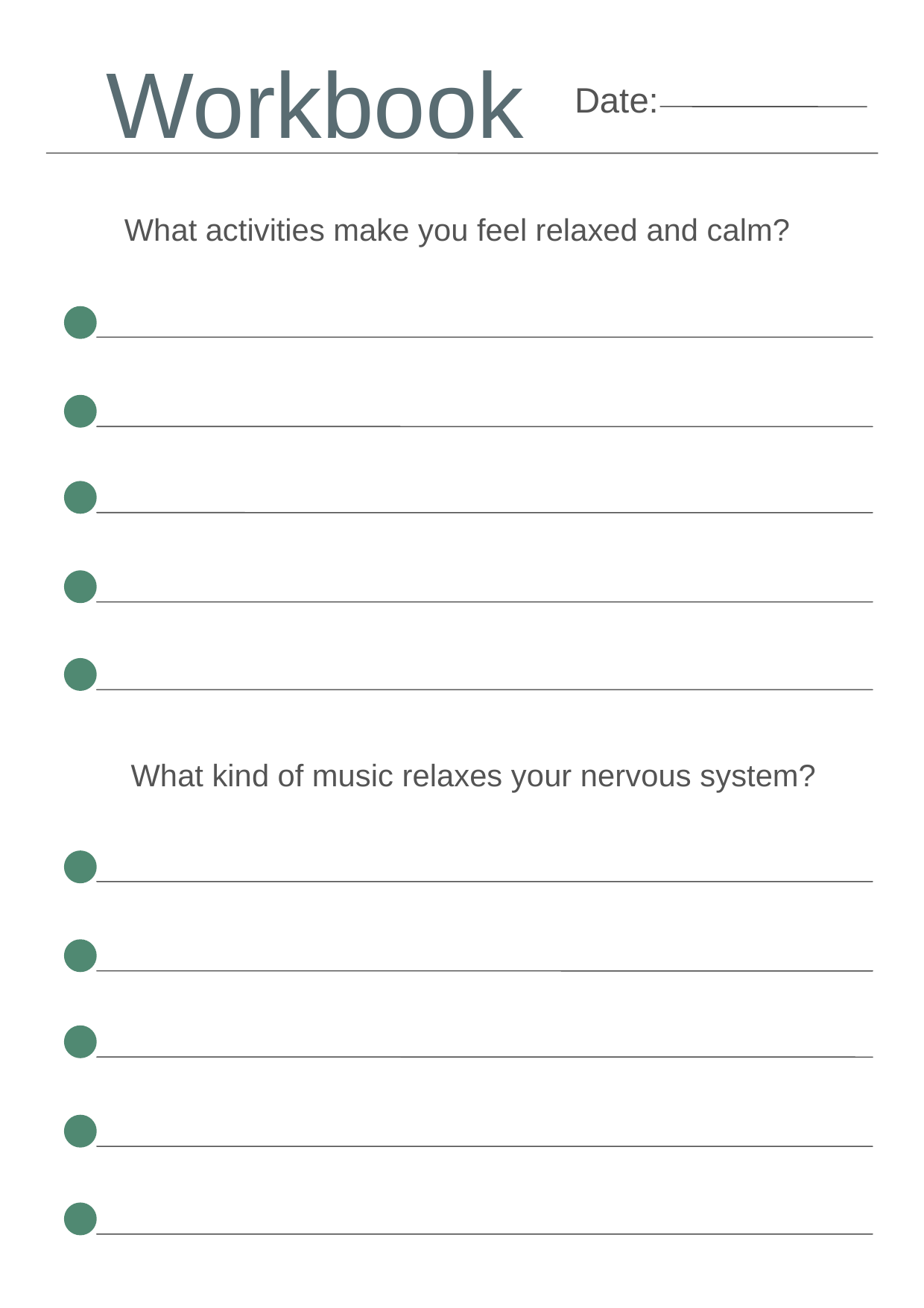

Workbook
Date:

What activities make you feel relaxed and calm?

What kind of music relaxes your nervous system?